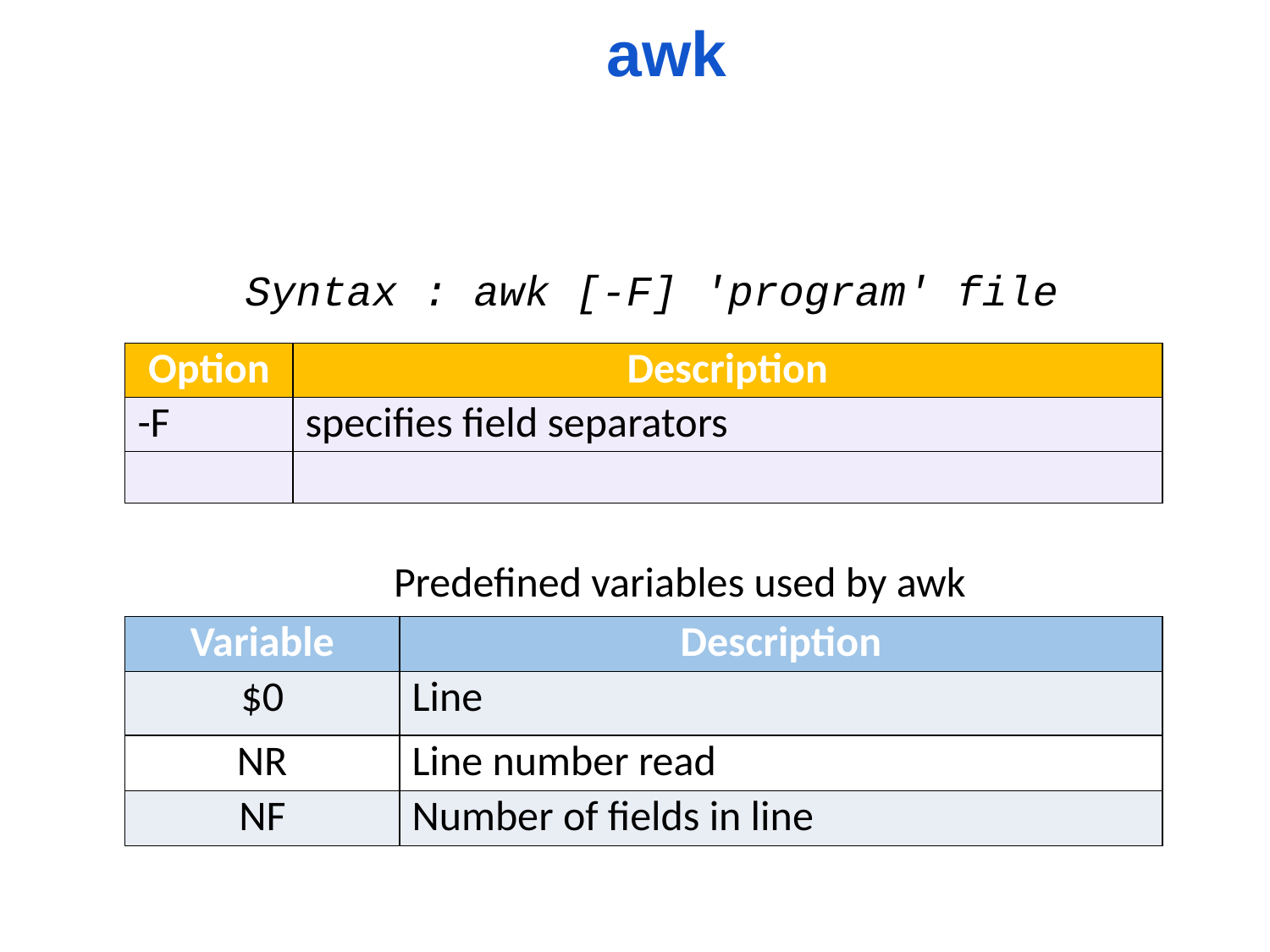

awk
Syntax : awk [-F] 'program' file
| Option | Description |
| --- | --- |
| -F | specifies field separators |
|  |  |
Predefined variables used by awk
| Variable | Description |
| --- | --- |
| $0 | Line |
| NR | Line number read |
| NF | Number of fields in line |